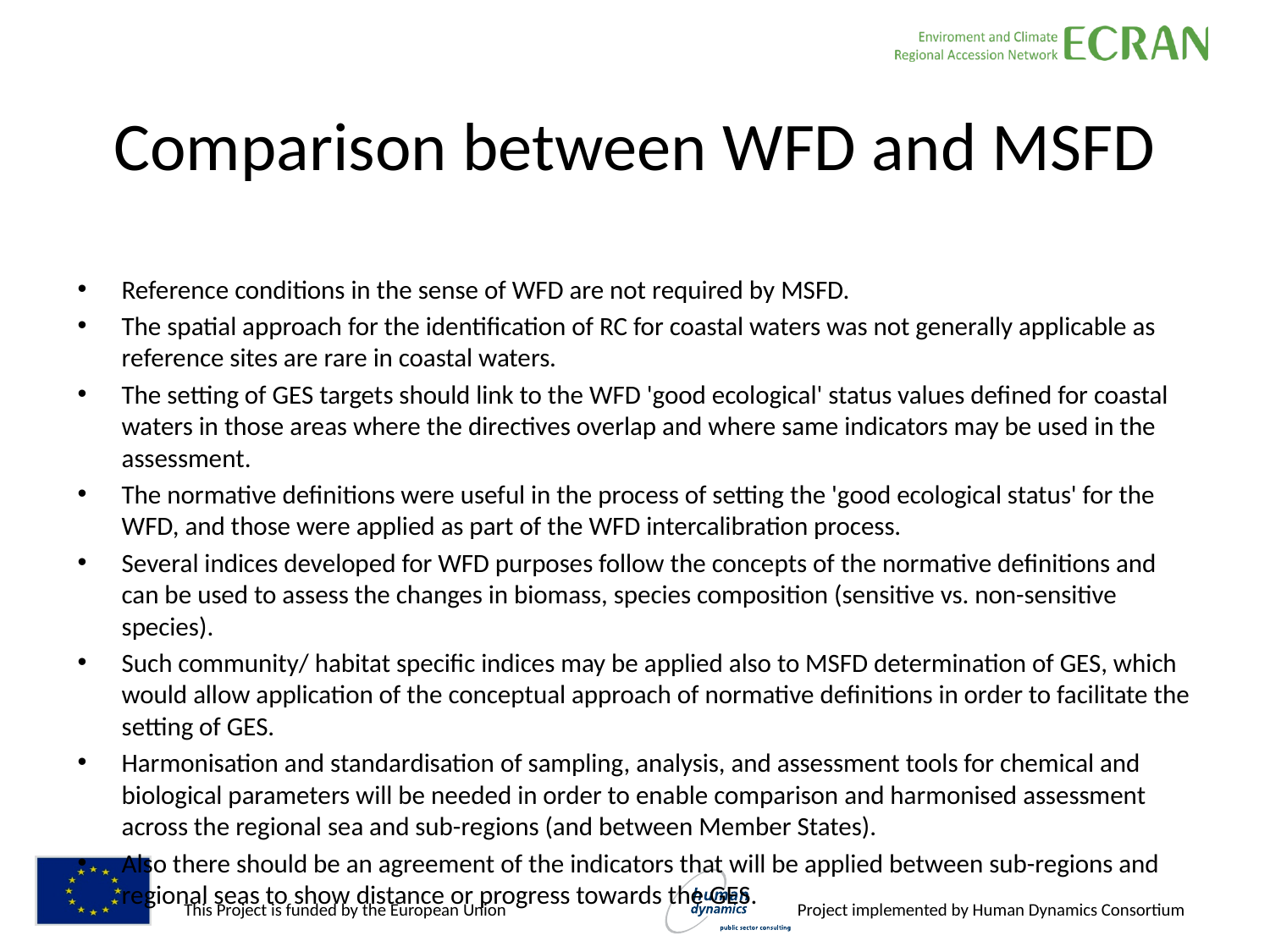

# Comparison between WFD and MSFD
Reference conditions in the sense of WFD are not required by MSFD.
The spatial approach for the identification of RC for coastal waters was not generally applicable as reference sites are rare in coastal waters.
The setting of GES targets should link to the WFD 'good ecological' status values defined for coastal waters in those areas where the directives overlap and where same indicators may be used in the assessment.
The normative definitions were useful in the process of setting the 'good ecological status' for the WFD, and those were applied as part of the WFD intercalibration process.
Several indices developed for WFD purposes follow the concepts of the normative definitions and can be used to assess the changes in biomass, species composition (sensitive vs. non-sensitive species).
Such community/ habitat specific indices may be applied also to MSFD determination of GES, which would allow application of the conceptual approach of normative definitions in order to facilitate the setting of GES.
Harmonisation and standardisation of sampling, analysis, and assessment tools for chemical and biological parameters will be needed in order to enable comparison and harmonised assessment across the regional sea and sub-regions (and between Member States).
Also there should be an agreement of the indicators that will be applied between sub-regions and regional seas to show distance or progress towards the GES.